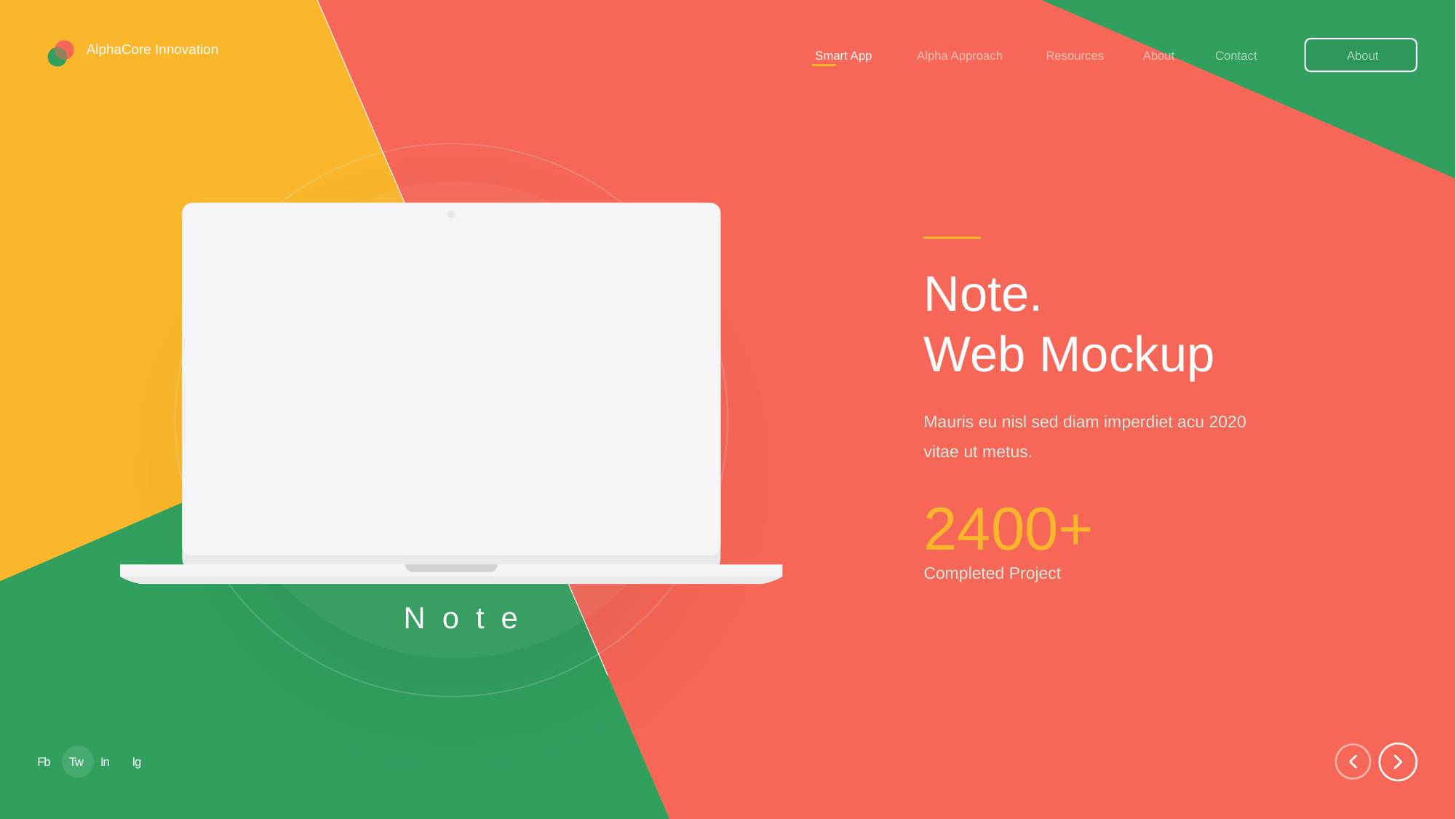

AlphaCore Innovation

Smart App
Alpha Approach
Resources
About
Contact
About
Learn, Build, Release

Note.
Web Mockup

Mauris eu nisl sed diam imperdiet acu 2020 vitae ut metus.
2400+
Completed Project
N  o  t  e

Fb
Tw
In
Ig